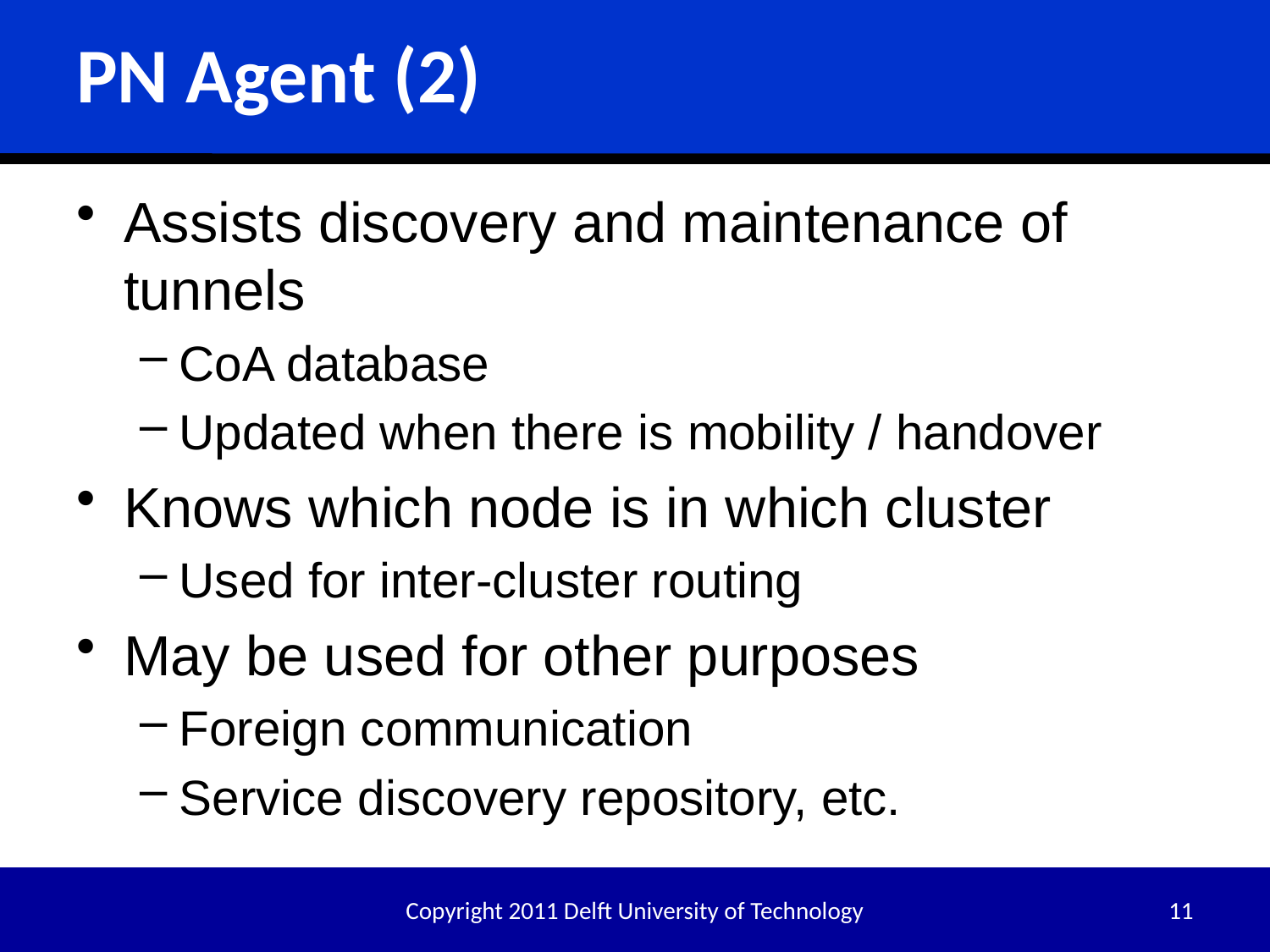

# PN Agent (2)
Assists discovery and maintenance of tunnels
CoA database
Updated when there is mobility / handover
Knows which node is in which cluster
Used for inter-cluster routing
May be used for other purposes
Foreign communication
Service discovery repository, etc.
Copyright 2011 Delft University of Technology
11